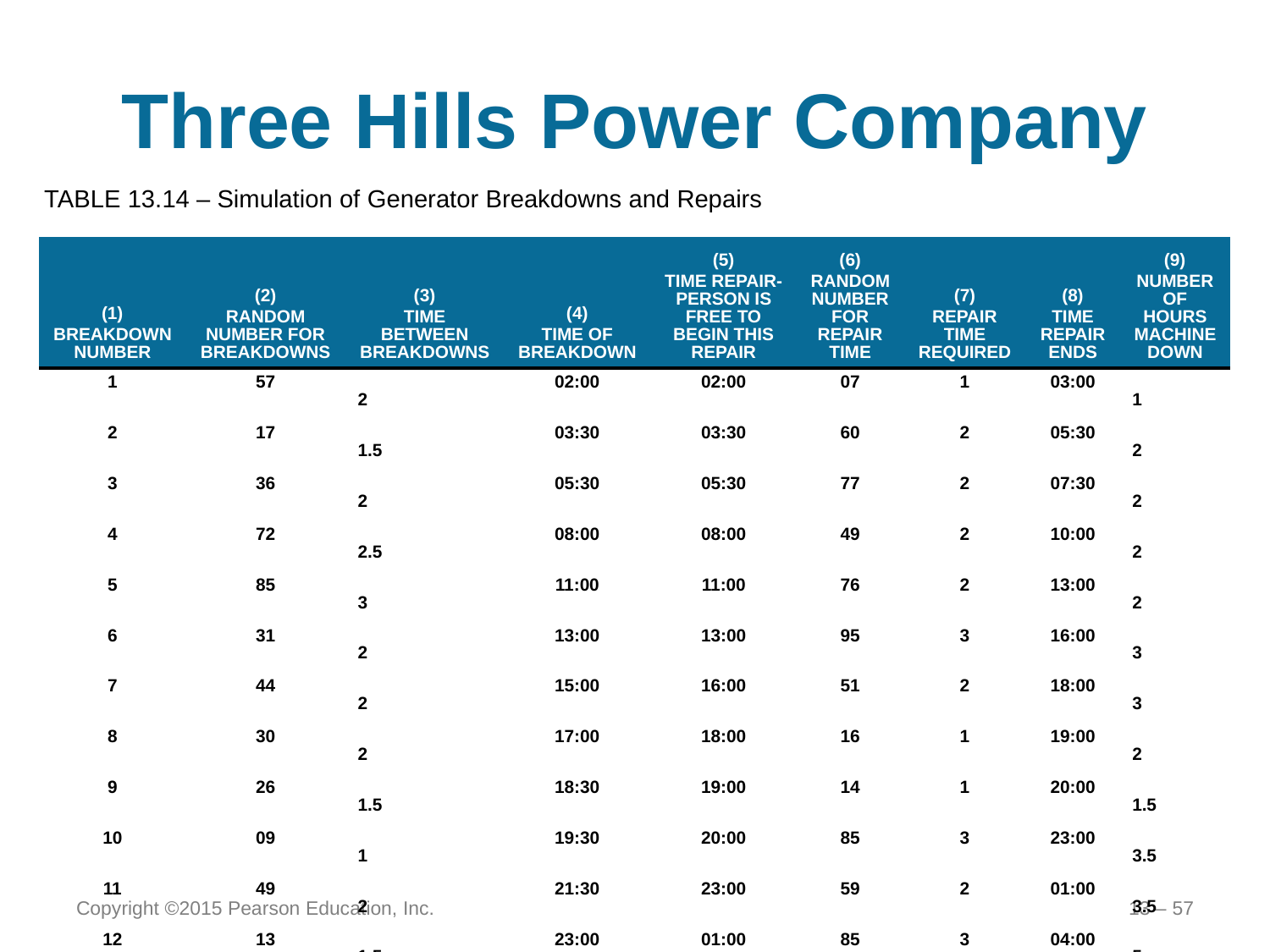

# Three Hills Power Company
TABLE 13.14 – Simulation of Generator Breakdowns and Repairs
| (1) BREAKDOWN NUMBER | (2) RANDOM NUMBER FOR BREAKDOWNS | (3) TIME BETWEEN BREAKDOWNS | (4) TIME OF BREAKDOWN | (5) TIME REPAIR-PERSON IS FREE TO BEGIN THIS REPAIR | (6) RANDOM NUMBER FOR REPAIR TIME | (7) REPAIR TIME REQUIRED | (8) TIME REPAIR ENDS | (9) NUMBER OF HOURS MACHINE DOWN |
| --- | --- | --- | --- | --- | --- | --- | --- | --- |
| 1 | 57 | 2 | 02:00 | 02:00 | 07 | 1 | 03:00 | 1 |
| 2 | 17 | 1.5 | 03:30 | 03:30 | 60 | 2 | 05:30 | 2 |
| 3 | 36 | 2 | 05:30 | 05:30 | 77 | 2 | 07:30 | 2 |
| 4 | 72 | 2.5 | 08:00 | 08:00 | 49 | 2 | 10:00 | 2 |
| 5 | 85 | 3 | 11:00 | 11:00 | 76 | 2 | 13:00 | 2 |
| 6 | 31 | 2 | 13:00 | 13:00 | 95 | 3 | 16:00 | 3 |
| 7 | 44 | 2 | 15:00 | 16:00 | 51 | 2 | 18:00 | 3 |
| 8 | 30 | 2 | 17:00 | 18:00 | 16 | 1 | 19:00 | 2 |
| 9 | 26 | 1.5 | 18:30 | 19:00 | 14 | 1 | 20:00 | 1.5 |
| 10 | 09 | 1 | 19:30 | 20:00 | 85 | 3 | 23:00 | 3.5 |
| 11 | 49 | 2 | 21:30 | 23:00 | 59 | 2 | 01:00 | 3.5 |
| 12 | 13 | 1.5 | 23:00 | 01:00 | 85 | 3 | 04:00 | 5 |
| 13 | 33 | 2 | 01:00 | 04:00 | 40 | 2 | 06:00 | 5 |
| 14 | 89 | 3 | 04:00 | 06:00 | 42 | 2 | 08:00 | 4 |
| 15 | 13 | 1.5 | 05:30 | 08:00 | 52 | 2 | 10:00 | 4.5 |
|  |  |  |  |  |  |  | Total | 44 |
Copyright ©2015 Pearson Education, Inc.
13 – 57